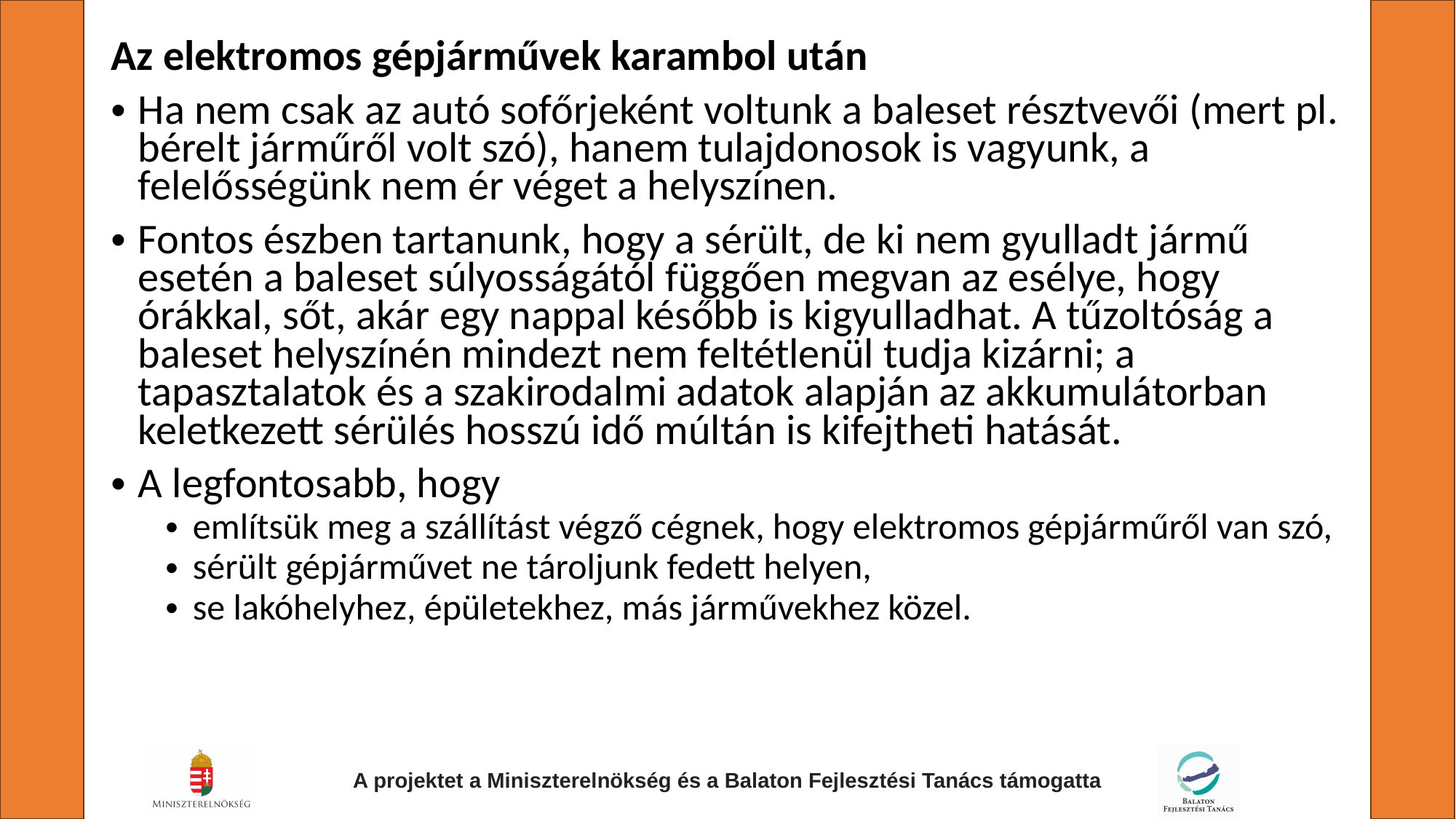

Az elektromos gépjárművek karambol után
Ha nem csak az autó sofőrjeként voltunk a baleset résztvevői (mert pl. bérelt járműről volt szó), hanem tulajdonosok is vagyunk, a felelősségünk nem ér véget a helyszínen.
Fontos észben tartanunk, hogy a sérült, de ki nem gyulladt jármű esetén a baleset súlyosságától függően megvan az esélye, hogy órákkal, sőt, akár egy nappal később is kigyulladhat. A tűzoltóság a baleset helyszínén mindezt nem feltétlenül tudja kizárni; a tapasztalatok és a szakirodalmi adatok alapján az akkumulátorban keletkezett sérülés hosszú idő múltán is kifejtheti hatását.
A legfontosabb, hogy
említsük meg a szállítást végző cégnek, hogy elektromos gépjárműről van szó,
sérült gépjárművet ne tároljunk fedett helyen,
se lakóhelyhez, épületekhez, más járművekhez közel.